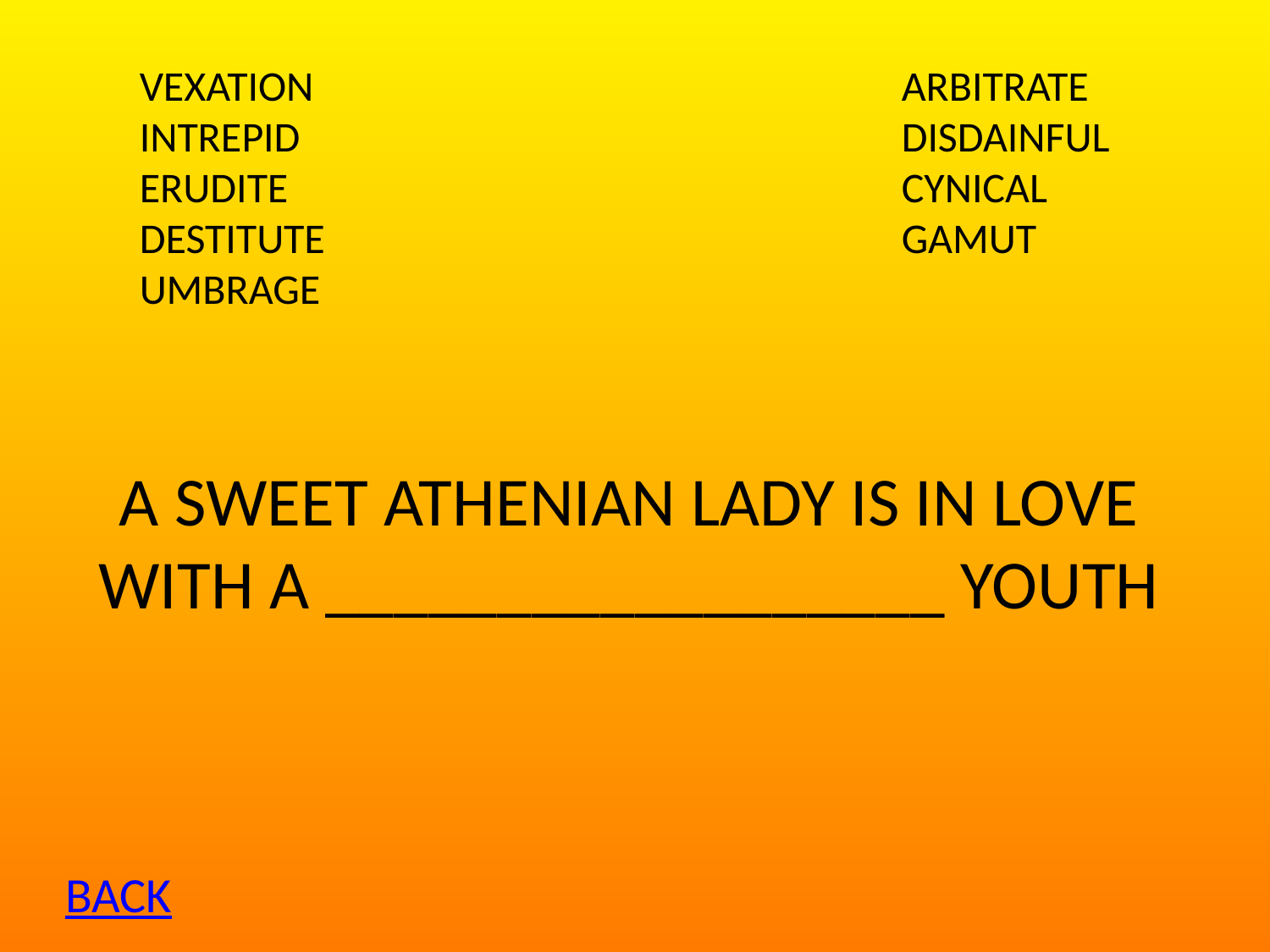

VEXATION					ARBITRATE
INTREPID					DISDAINFUL
ERUDITE					CYNICAL
DESTITUTE					GAMUT
UMBRAGE
# A SWEET ATHENIAN LADY IS IN LOVE WITH A __________________ YOUTH
BACK